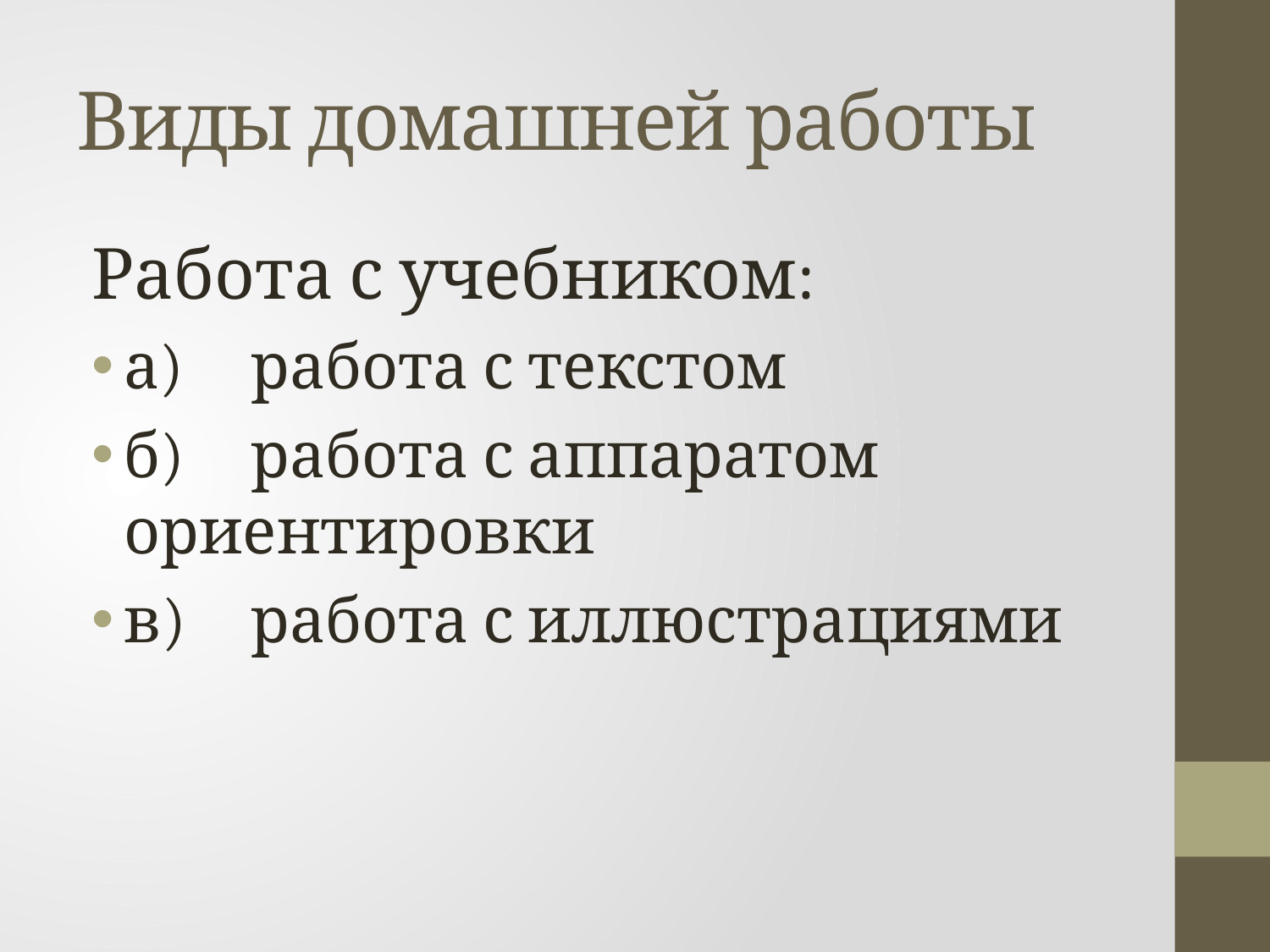

# Виды домашней работы
Работа с учебником:
а)	работа с текстом
б)	работа с аппаратом    ориентировки
в)	работа с иллюстрациями